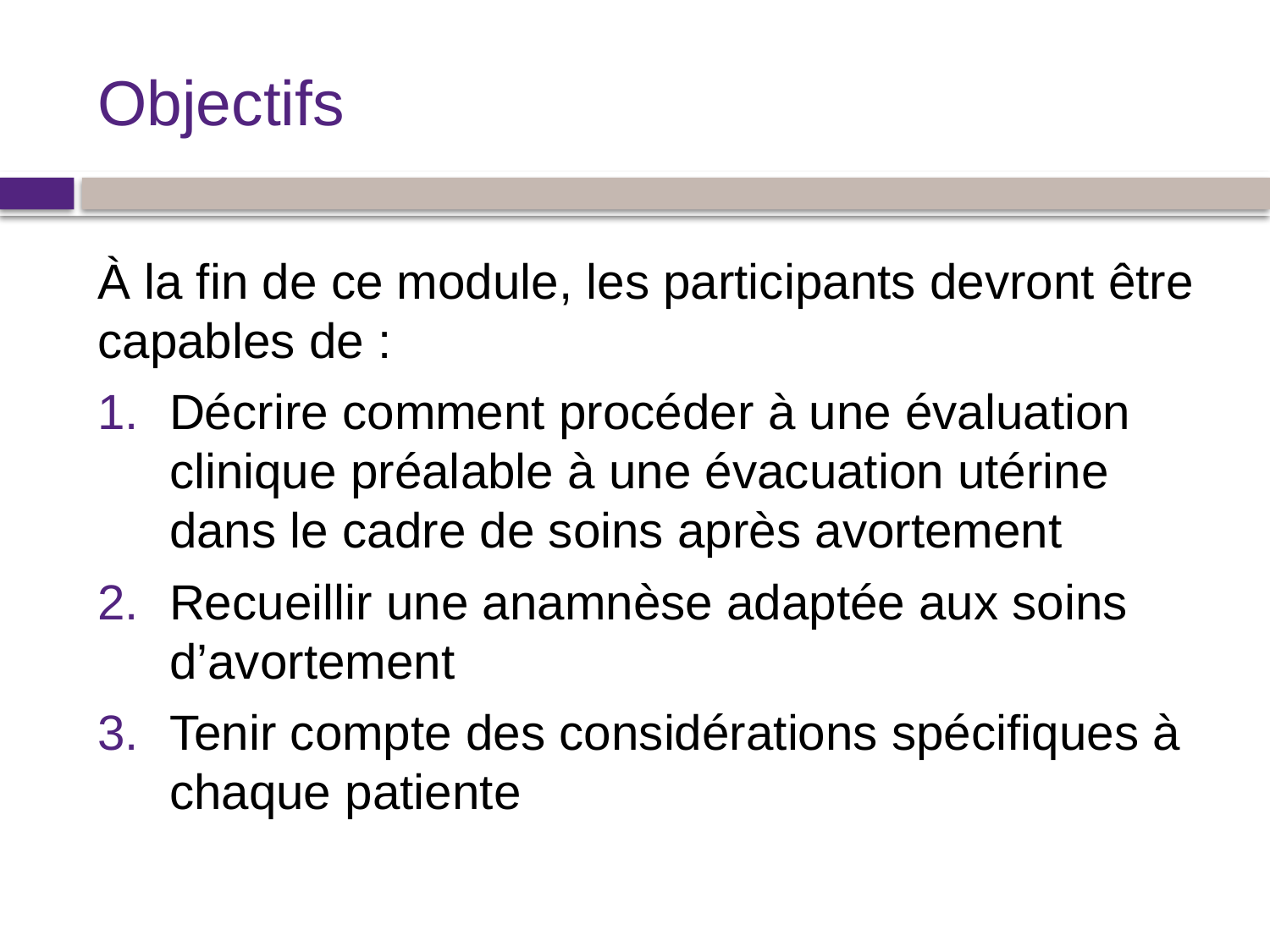

# Objectifs
À la fin de ce module, les participants devront être capables de :
Décrire comment procéder à une évaluation clinique préalable à une évacuation utérine dans le cadre de soins après avortement
Recueillir une anamnèse adaptée aux soins d’avortement
Tenir compte des considérations spécifiques à chaque patiente